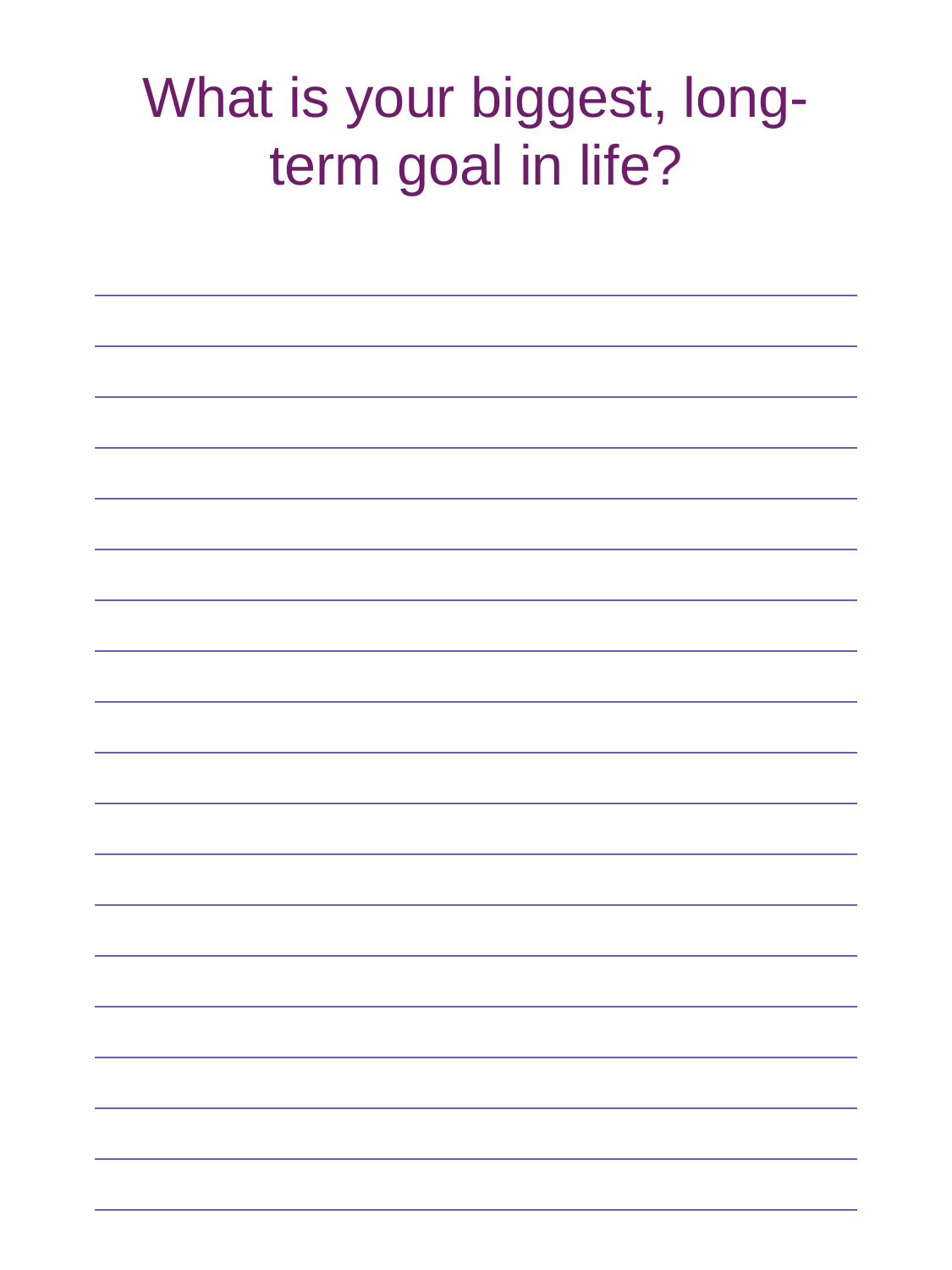

What is your biggest, long-term goal in life?
|  |
| --- |
|  |
|  |
|  |
|  |
|  |
|  |
|  |
|  |
|  |
|  |
|  |
|  |
|  |
|  |
|  |
|  |
|  |